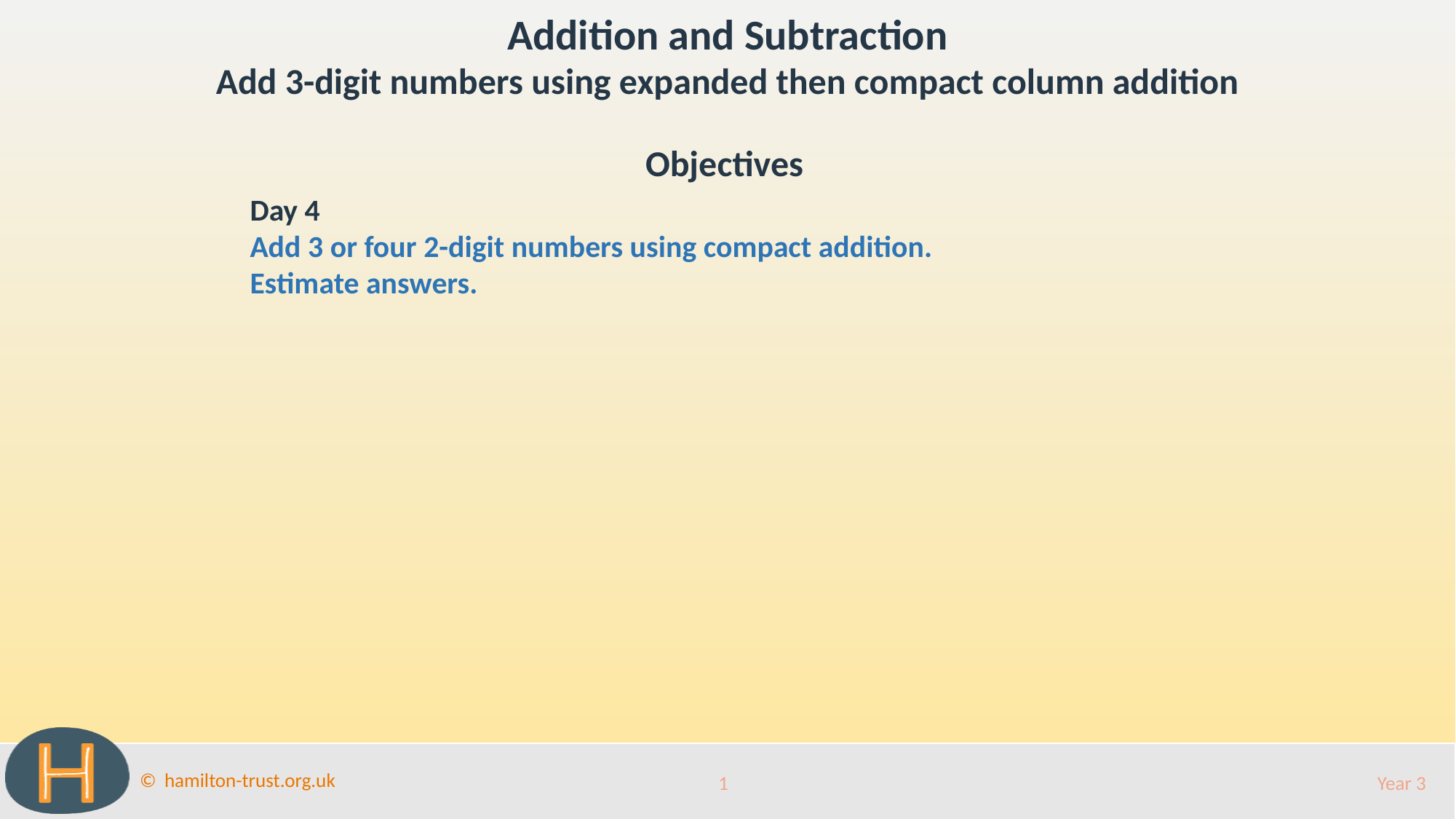

Addition and Subtraction
Add 3-digit numbers using expanded then compact column addition
Objectives
Day 4
Add 3 or four 2-digit numbers using compact addition.                          Estimate answers.
1
Year 3